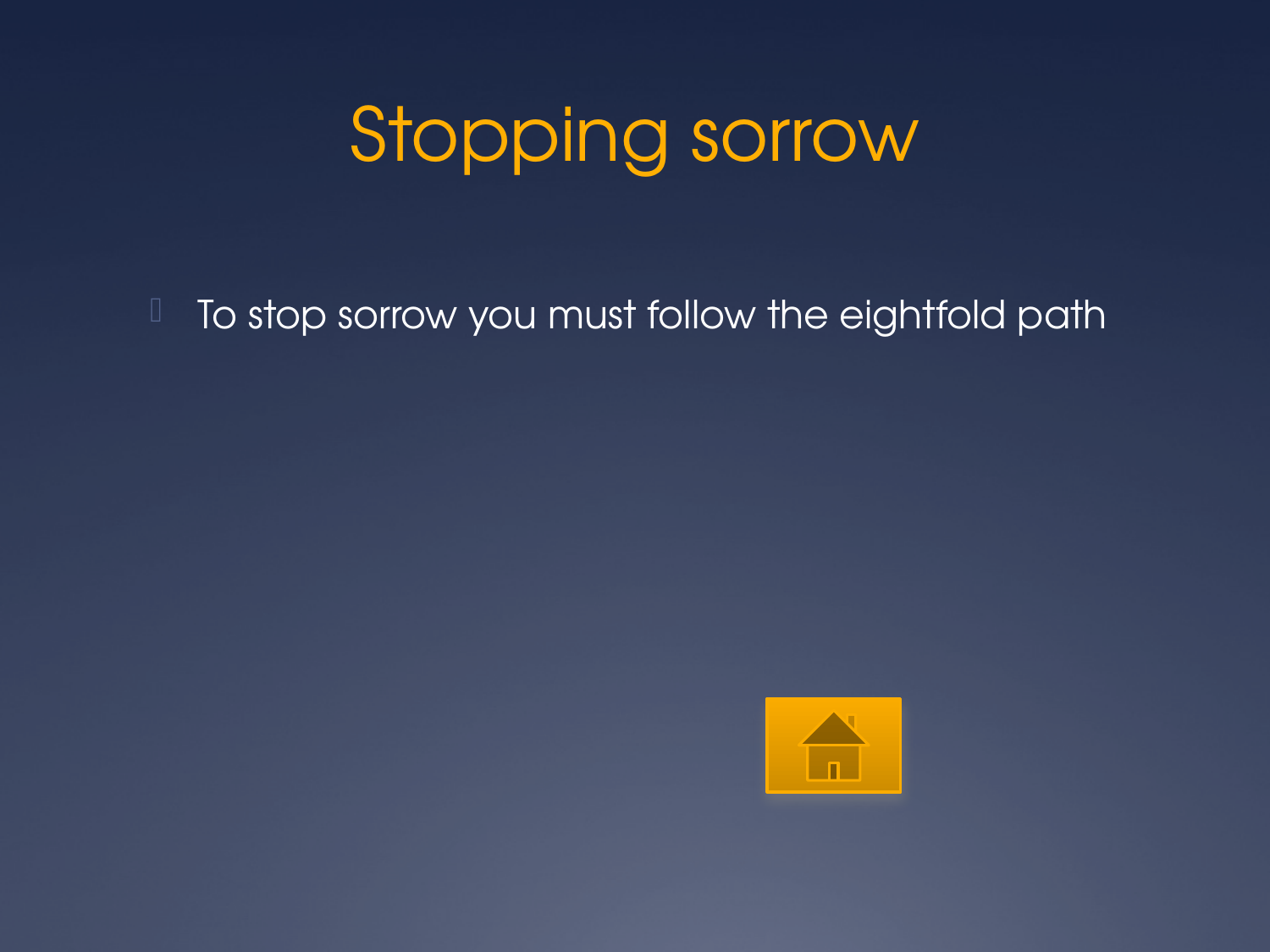

# Stopping sorrow
To stop sorrow you must follow the eightfold path